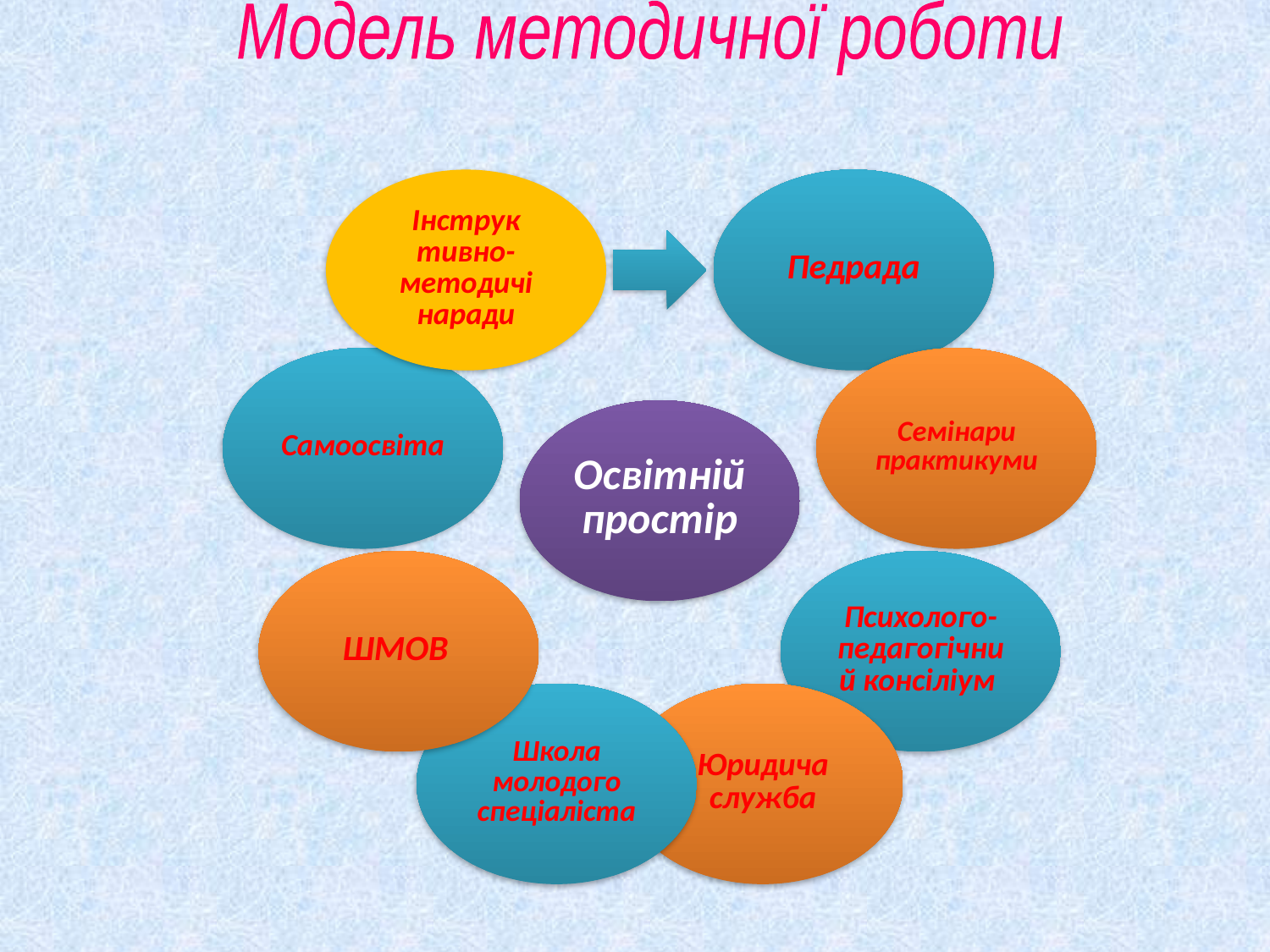

Модель методичної роботи
Освітній простір
Педрада
Психолого-педагогічний консіліум
ШМОВ
Інструк
тивно-методичі наради
Юридича служба
Самоосвіта
Школа молодого спеціаліста
Семінари
практикуми